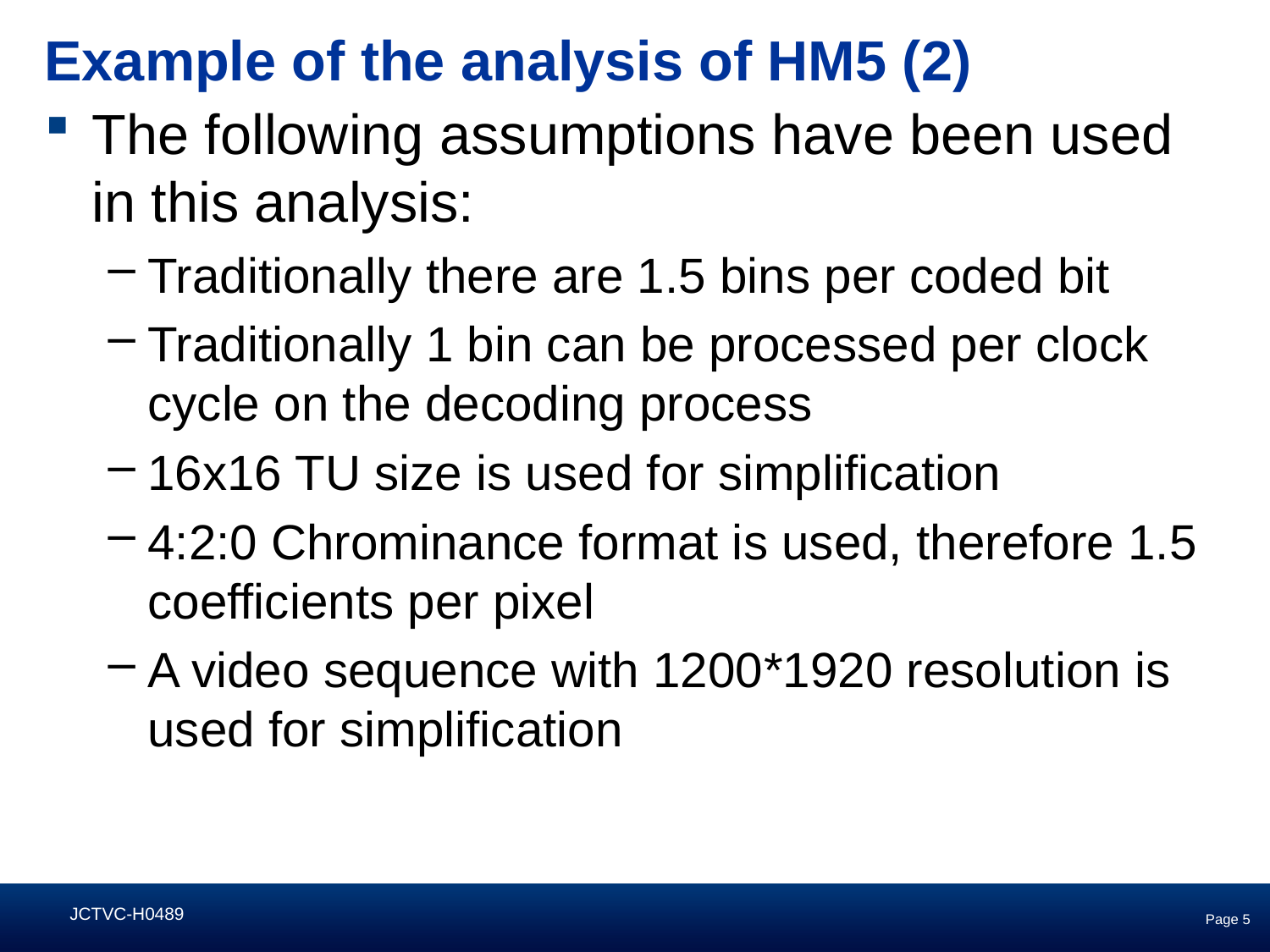

# Example of the analysis of HM5 (2)
The following assumptions have been used in this analysis:
Traditionally there are 1.5 bins per coded bit
Traditionally 1 bin can be processed per clock cycle on the decoding process
16x16 TU size is used for simplification
4:2:0 Chrominance format is used, therefore 1.5 coefficients per pixel
A video sequence with 1200*1920 resolution is used for simplification